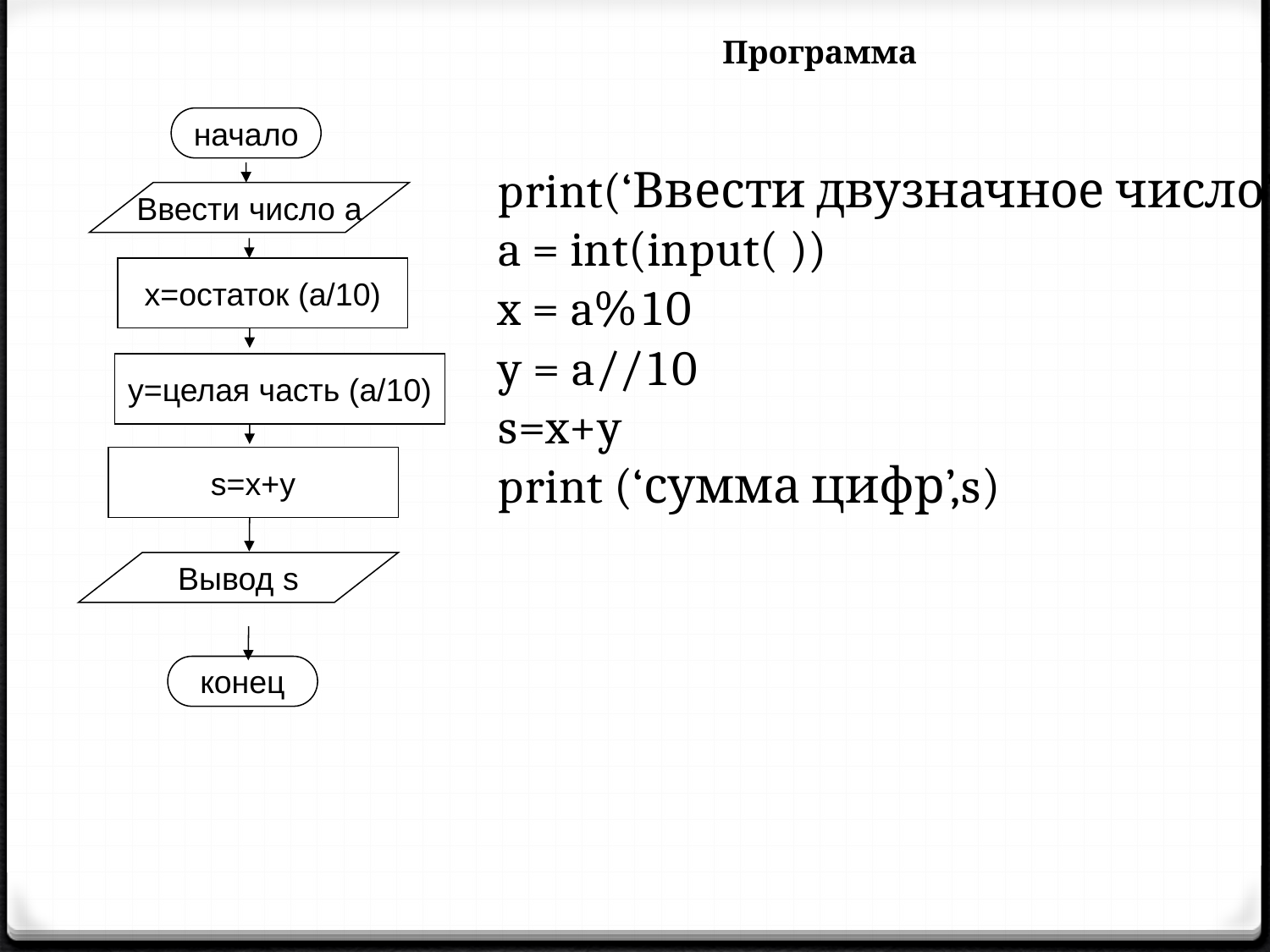

Программа
начало
print(‘Ввести двузначное число’)
a = int(input( ))
x = a%10
y = a//10
s=x+y
print (‘сумма цифр’,s)

Ввести число a

x=остаток (a/10)

y=целая часть (a/10)

s=x+y

Вывод s

конец